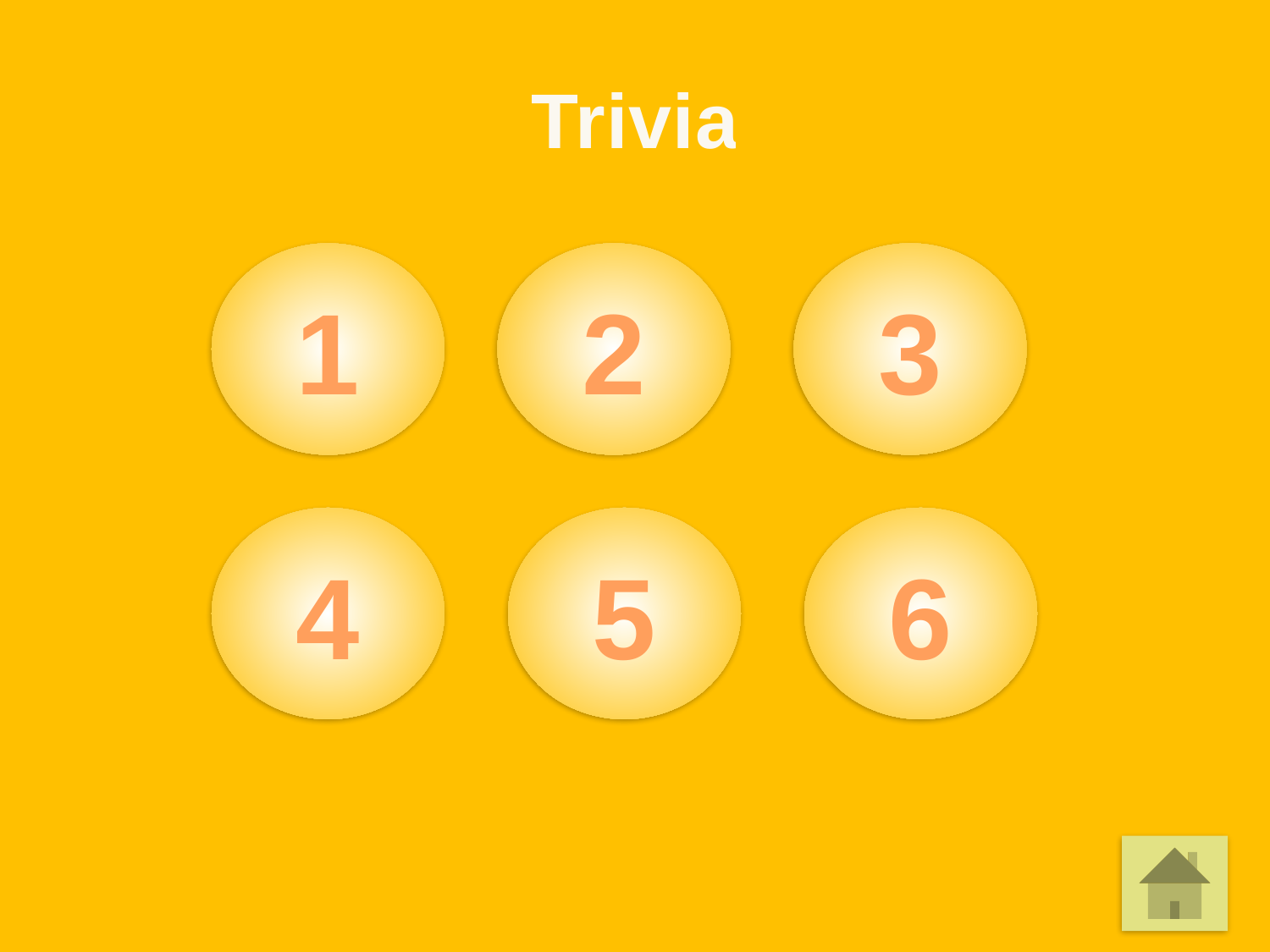

# Trivia
1
2
3
4
5
6